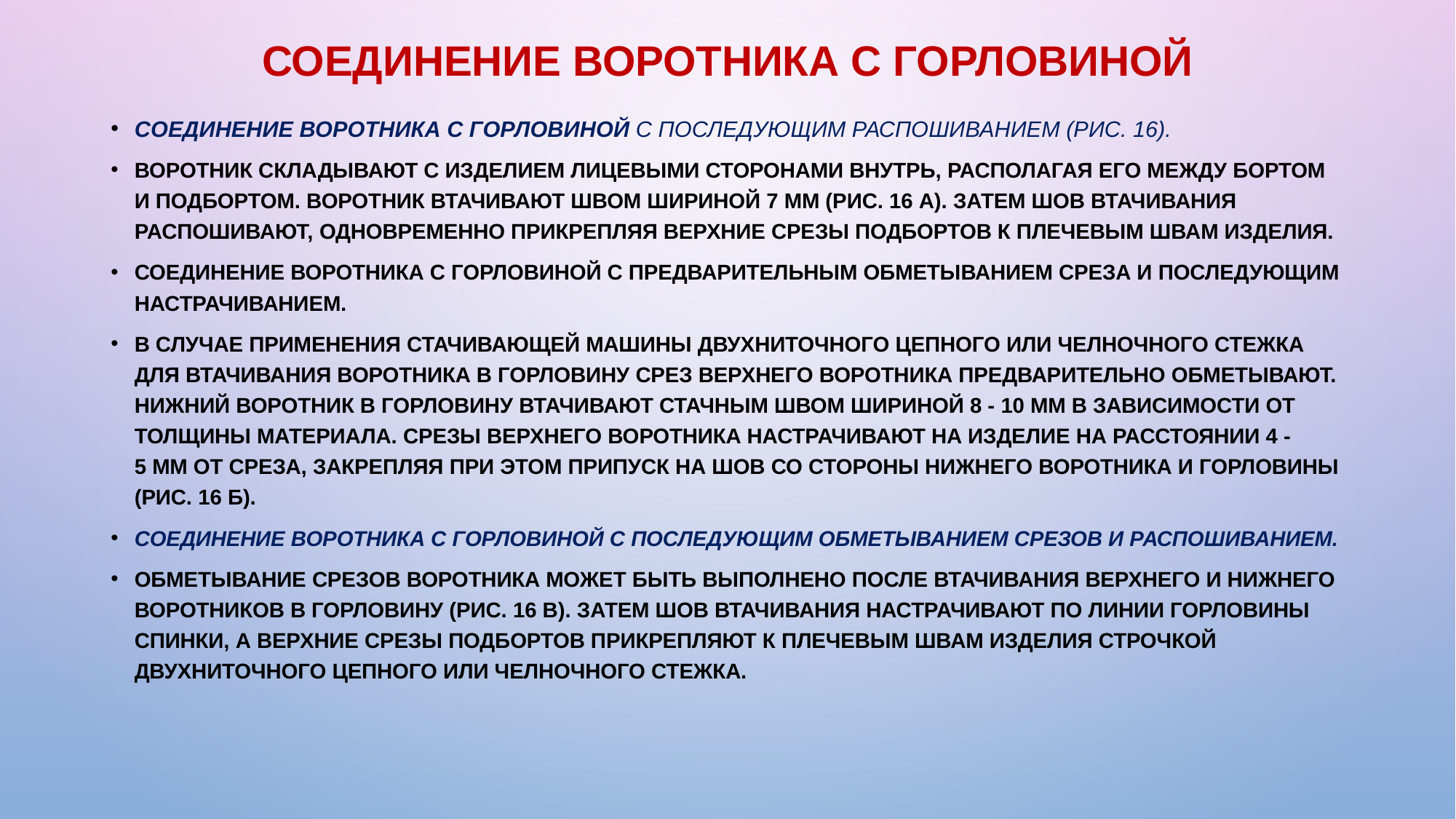

# Соединение воротника с горловиной
Соединение воротника с горловиной с последующим распошиванием (рис. 16).
Воротник складывают с изделием лицевыми сторонами внутрь, располагая его между бортом и подбортом. Воротник втачивают швом шириной 7 мм (рис. 16 а). Затем шов втачивания распошивают, одновременно прикрепляя верхние срезы подбортов к плечевым швам изделия.
Соединение воротника с горловиной с предварительным обметыванием среза и последующим настрачиванием.
В случае применения стачивающей машины двухниточного цепного или челночного стежка для втачивания воротника в горловину срез верхнего воротника предварительно обметывают. Нижний воротник в горловину втачивают стачным швом шириной 8 - 10 мм в зависимости от толщины материала. Срезы верхнего воротника настрачивают на изделие на расстоянии 4 - 5 мм от среза, закрепляя при этом припуск на шов со стороны нижнего воротника и горловины (рис. 16 б).
Соединение воротника с горловиной с последующим обметыванием срезов и распошиванием.
Обметывание срезов воротника может быть выполнено после втачивания верхнего и нижнего воротников в горловину (рис. 16 в). Затем шов втачивания настрачивают по линии горловины спинки, а верхние срезы подбортов прикрепляют к плечевым швам изделия строчкой двухниточного цепного или челночного стежка.